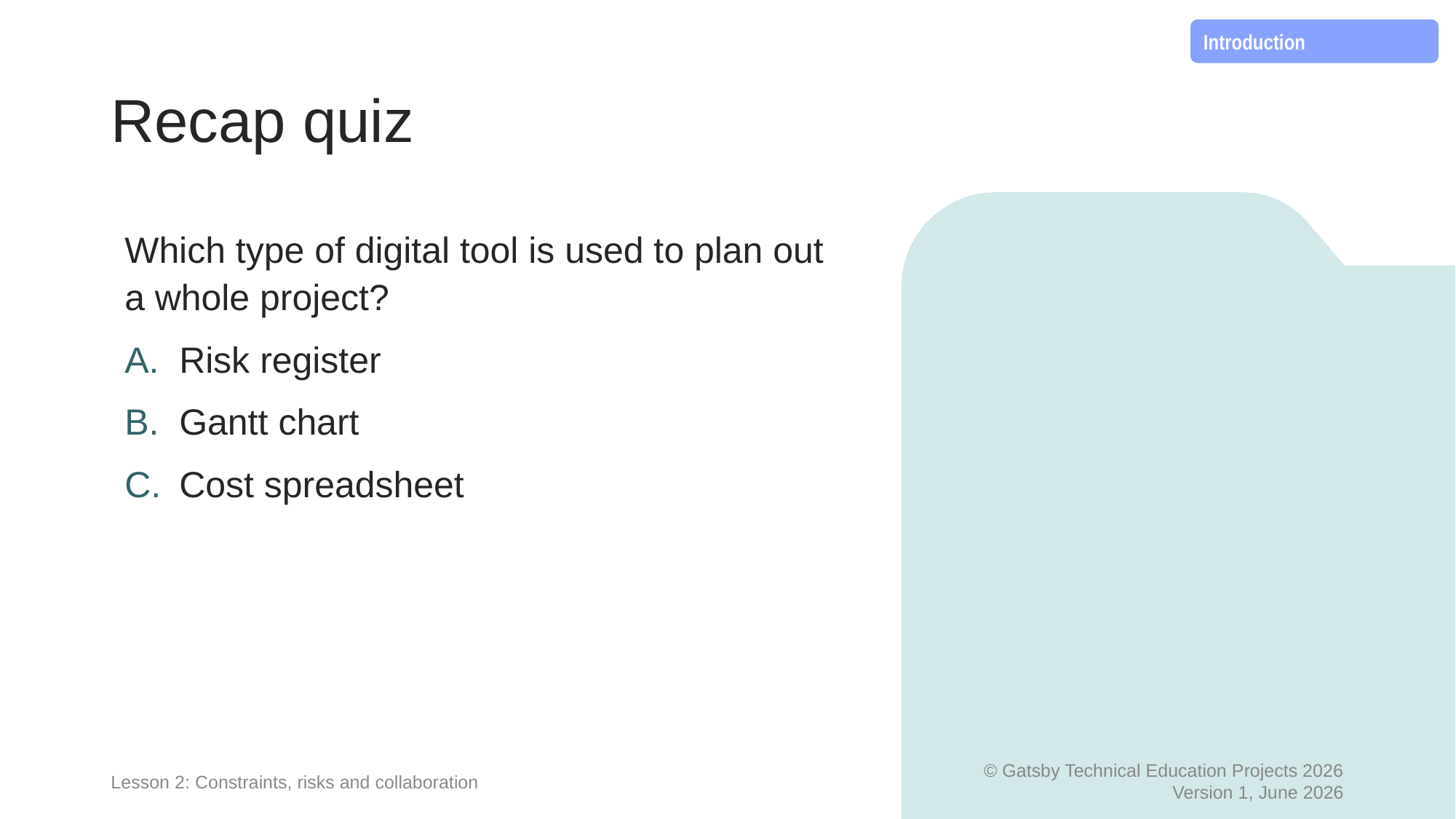

Introduction
# Recap quiz
Which type of digital tool is used to plan out a whole project?
Risk register
Gantt chart
Cost spreadsheet

Lesson 2: Constraints, risks and collaboration